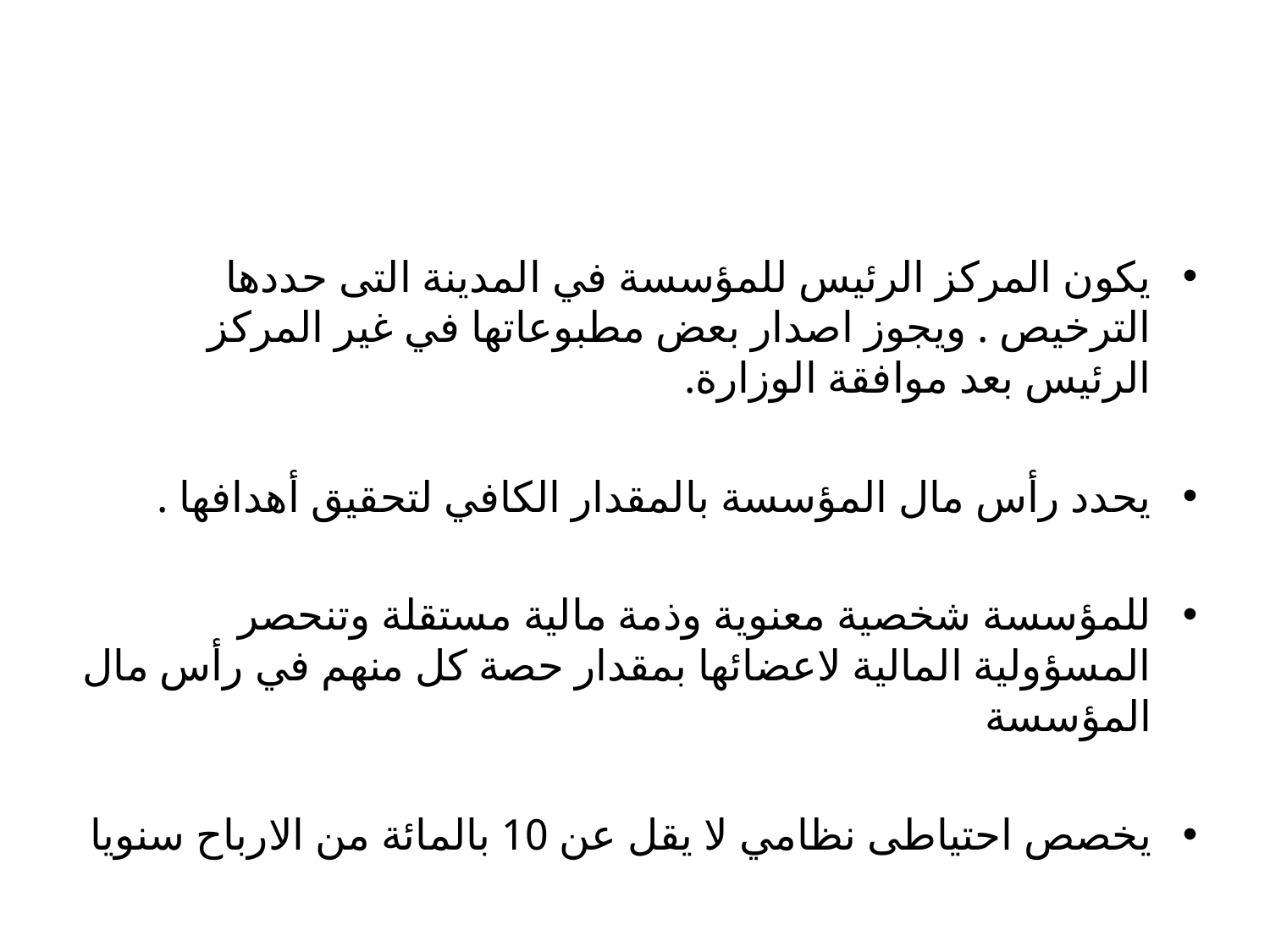

#
يكون المركز الرئيس للمؤسسة في المدينة التى حددها الترخيص . ويجوز اصدار بعض مطبوعاتها في غير المركز الرئيس بعد موافقة الوزارة.

يحدد رأس مال المؤسسة بالمقدار الكافي لتحقيق أهدافها .

للمؤسسة شخصية معنوية وذمة مالية مستقلة وتنحصر المسؤولية المالية لاعضائها بمقدار حصة كل منهم في رأس مال المؤسسة

يخصص احتياطى نظامي لا يقل عن 10 بالمائة من الارباح سنويا